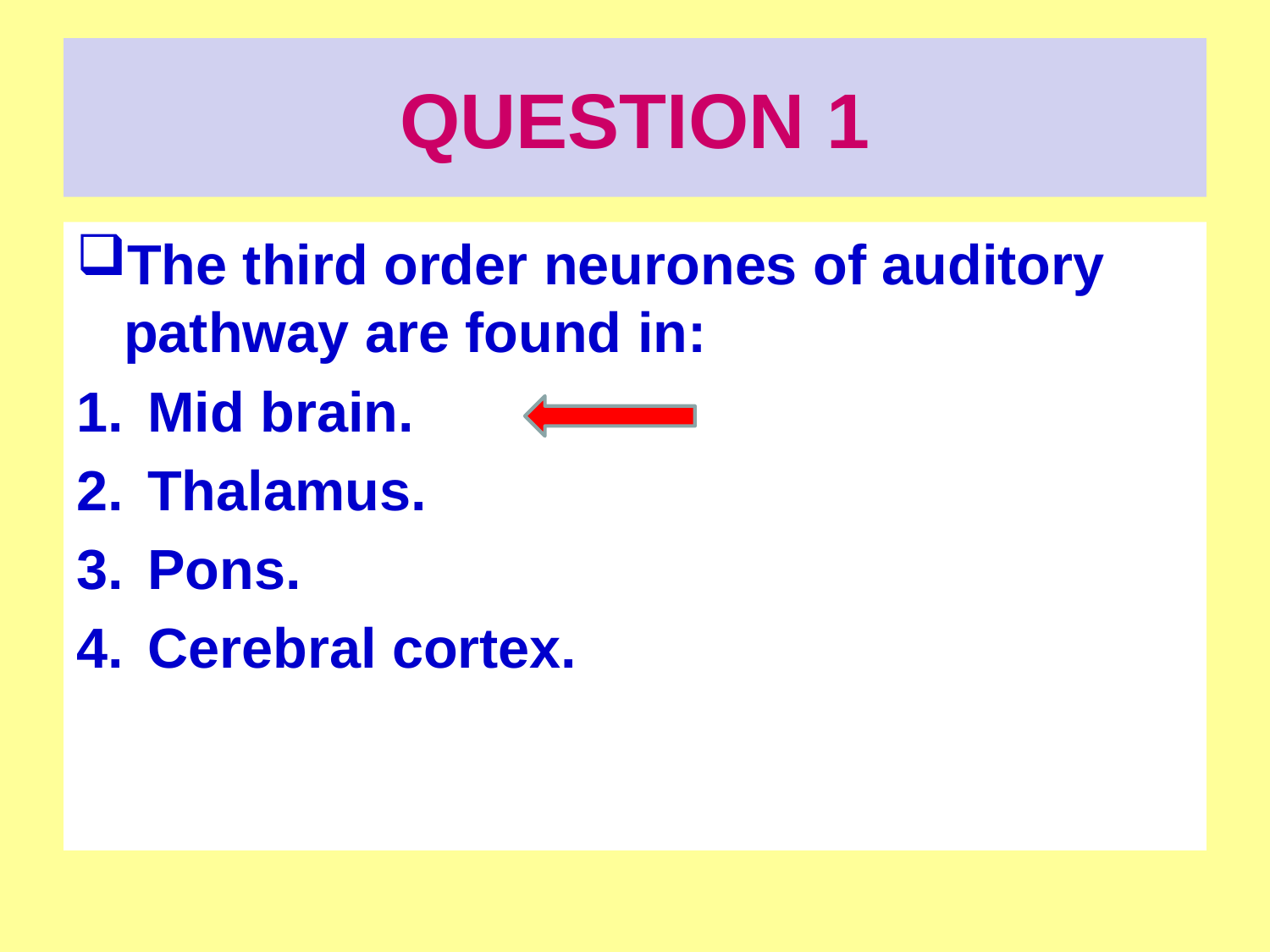

# QUESTION 1
The third order neurones of auditory pathway are found in:
Mid brain.
Thalamus.
Pons.
Cerebral cortex.